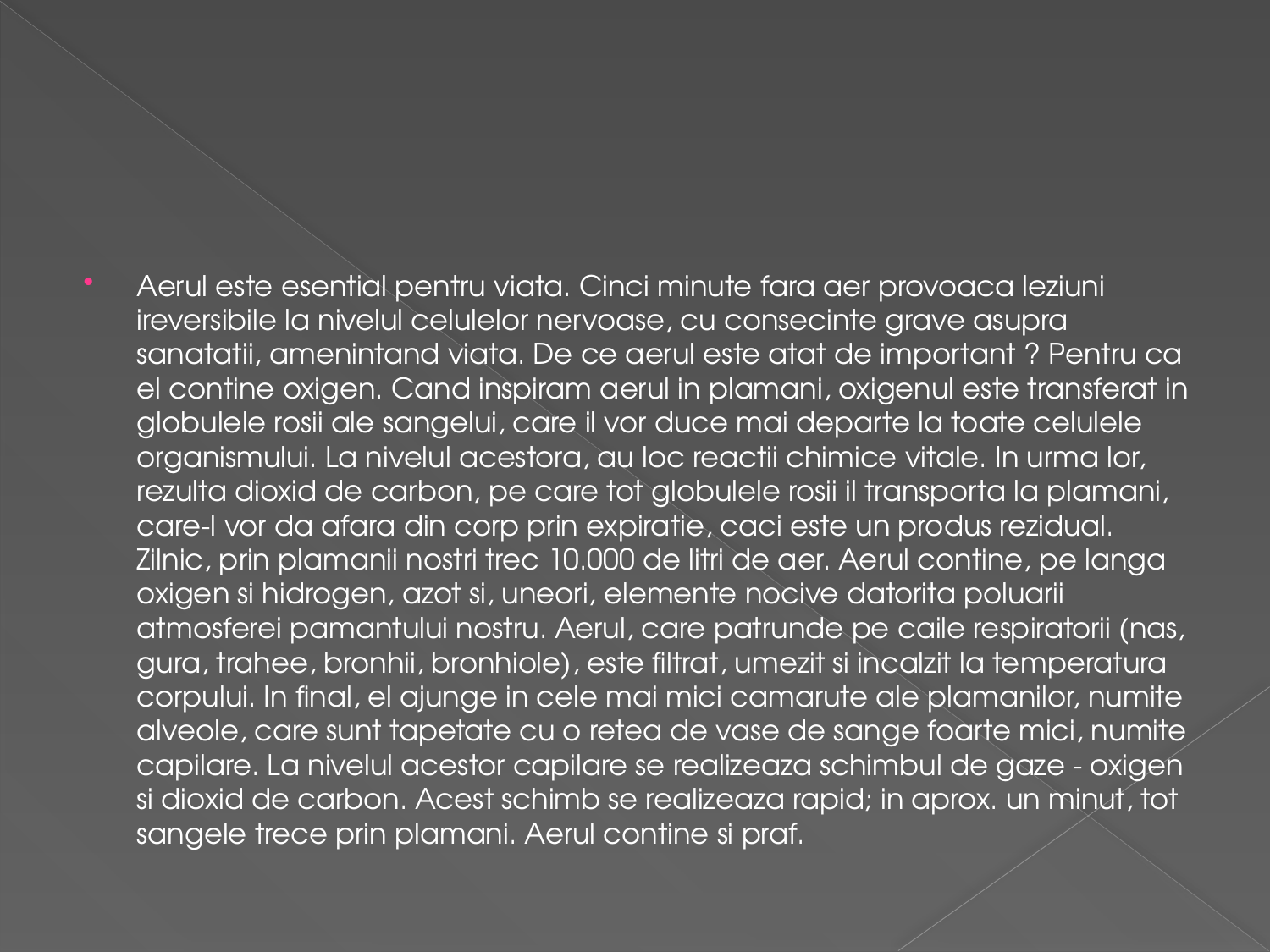

Aerul este esential pentru viata. Cinci minute fara aer provoaca leziuni ireversibile la nivelul celulelor nervoase, cu consecinte grave asupra sanatatii, amenintand viata. De ce aerul este atat de important ? Pentru ca el contine oxigen. Cand inspiram aerul in plamani, oxigenul este transferat in globulele rosii ale sangelui, care il vor duce mai departe la toate celulele organismului. La nivelul acestora, au loc reactii chimice vitale. In urma lor, rezulta dioxid de carbon, pe care tot globulele rosii il transporta la plamani, care-l vor da afara din corp prin expiratie, caci este un produs rezidual. Zilnic, prin plamanii nostri trec 10.000 de litri de aer. Aerul contine, pe langa oxigen si hidrogen, azot si, uneori, elemente nocive datorita poluarii atmosferei pamantului nostru. Aerul, care patrunde pe caile respiratorii (nas, gura, trahee, bronhii, bronhiole), este filtrat, umezit si incalzit la temperatura corpului. In final, el ajunge in cele mai mici camarute ale plamanilor, numite alveole, care sunt tapetate cu o retea de vase de sange foarte mici, numite capilare. La nivelul acestor capilare se realizeaza schimbul de gaze - oxigen si dioxid de carbon. Acest schimb se realizeaza rapid; in aprox. un minut, tot sangele trece prin plamani. Aerul contine si praf.